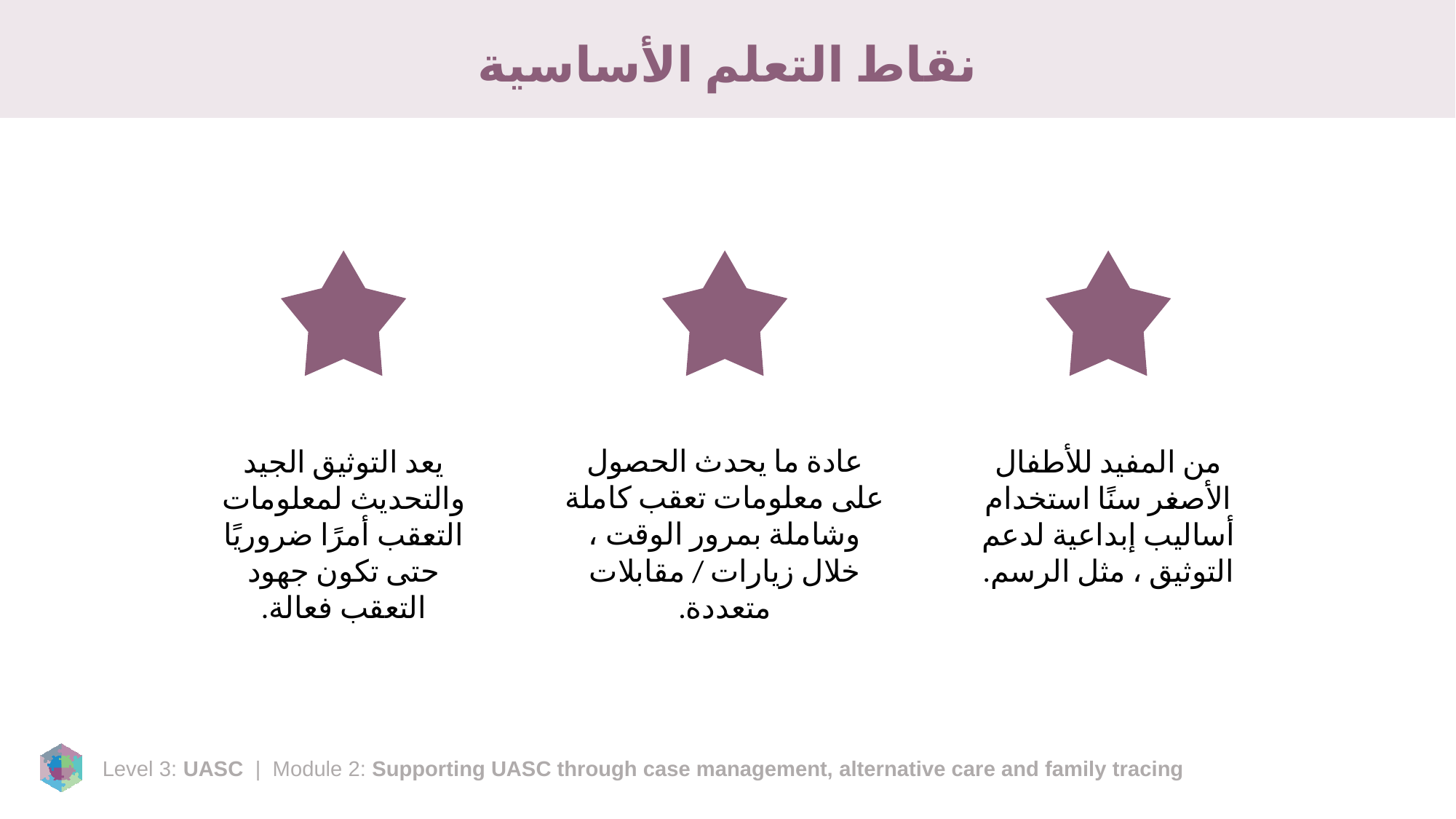

# نقاط التعلم الأساسية

عادة ما يحدث الحصول على معلومات تعقب كاملة وشاملة بمرور الوقت ، خلال زيارات / مقابلات متعددة.
يعد التوثيق الجيد والتحديث لمعلومات التعقب أمرًا ضروريًا حتى تكون جهود التعقب فعالة.
من المفيد للأطفال الأصغر سنًا استخدام أساليب إبداعية لدعم التوثيق ، مثل الرسم.